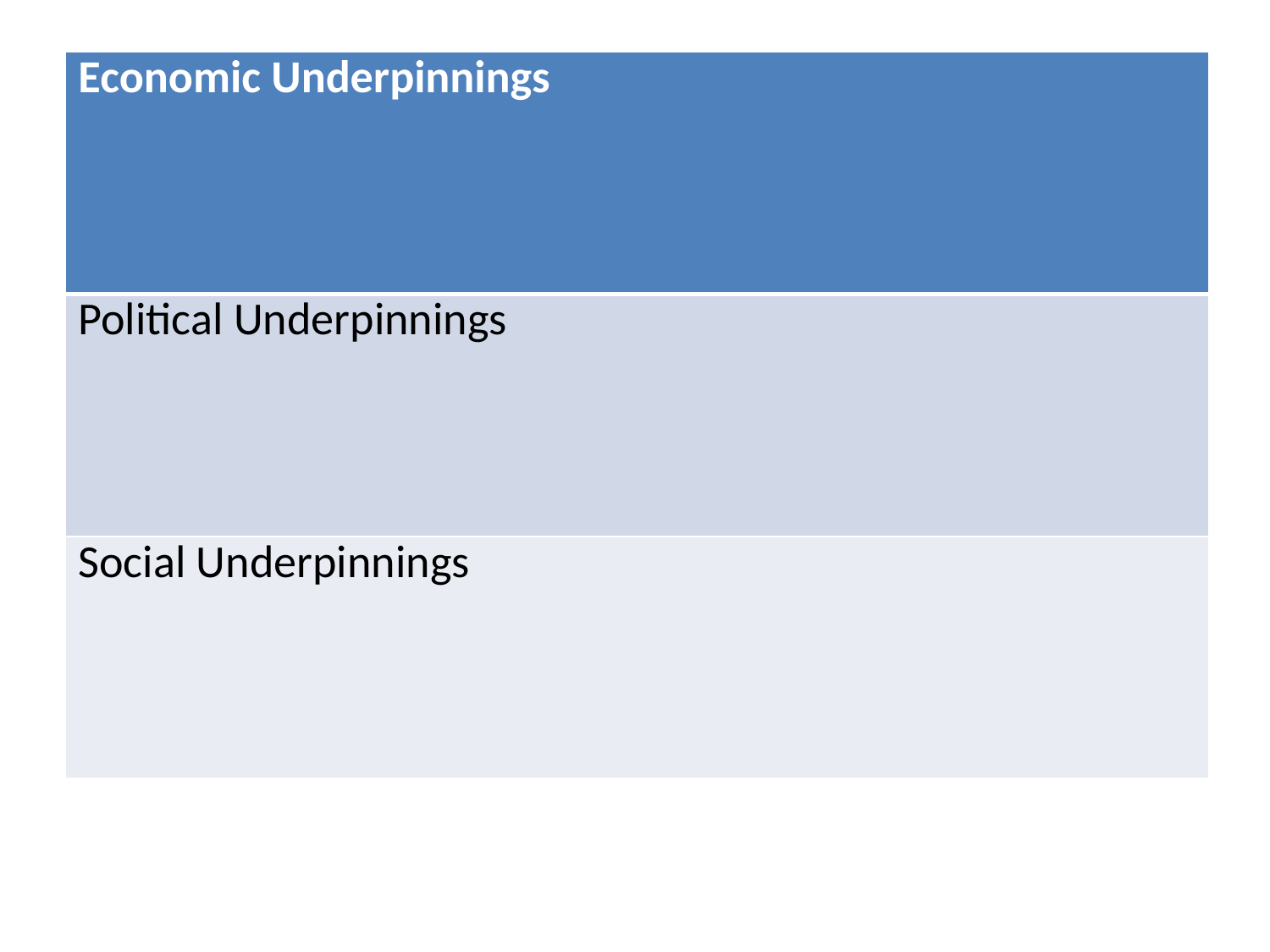

# In your notebook, create three boxes:
| Economic Underpinnings |
| --- |
| Political Underpinnings |
| Social Underpinnings |